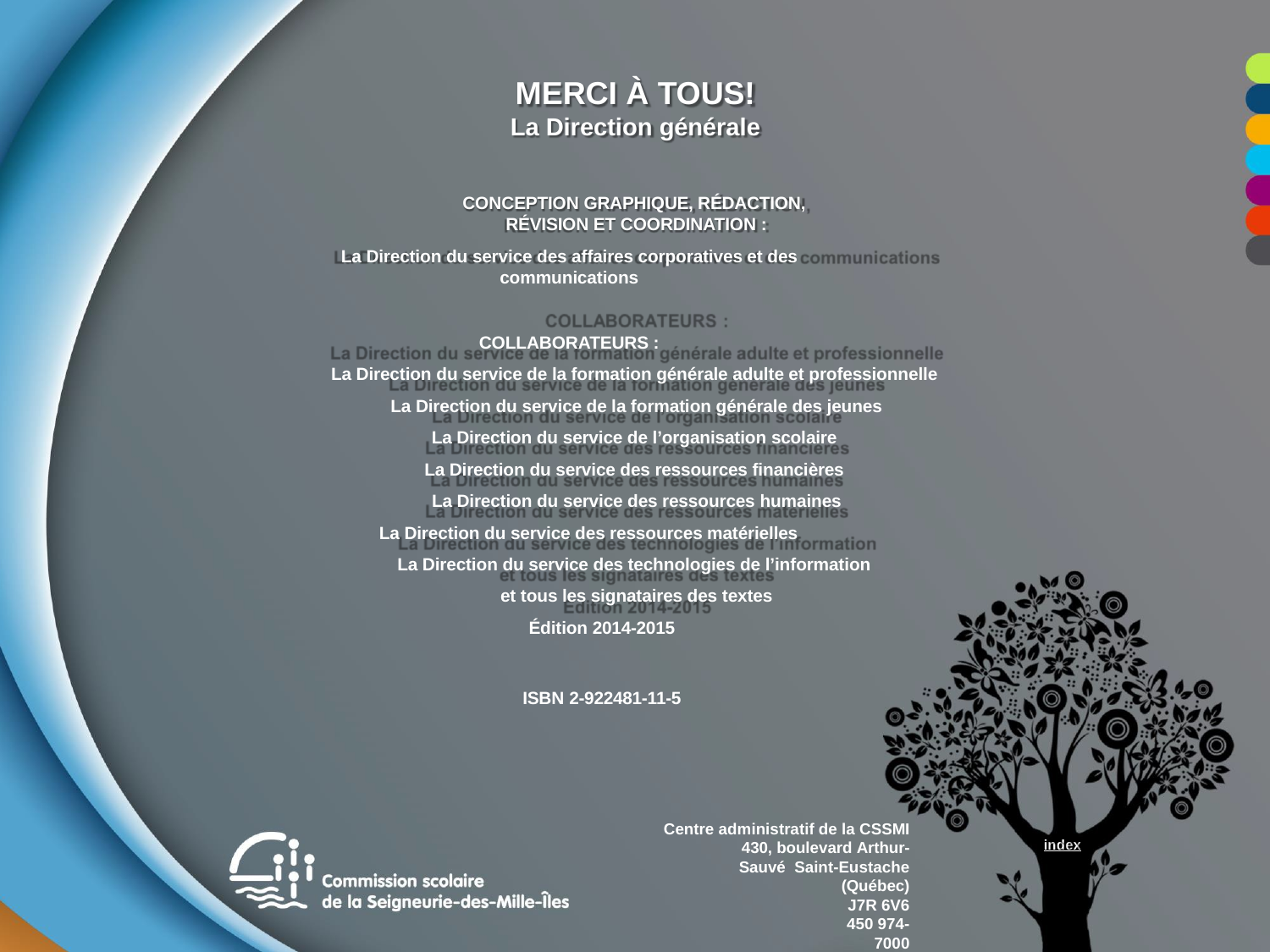

# MERCI À TOUS!
La Direction générale

CONCEPTION GRAPHIQUE, RÉDACTION,  RÉVISION ET COORDINATION :
La Direction du service des affaires corporatives et des communications

COLLABORATEURS :
La Direction du service de la formation générale adulte et professionnelle  La Direction du service de la formation générale des jeunes
La Direction du service de l’organisation scolaire  La Direction du service des ressources financières  La Direction du service des ressources humaines
La Direction du service des ressources matérielles
La Direction du service des technologies de l’information  et tous les signataires des textes
Édition 2014-2015

ISBN 2-922481-11-5

Centre administratif de la CSSMI  430, boulevard Arthur-Sauvé  Saint-Eustache (Québec)
J7R 6V6  450 974-7000

index